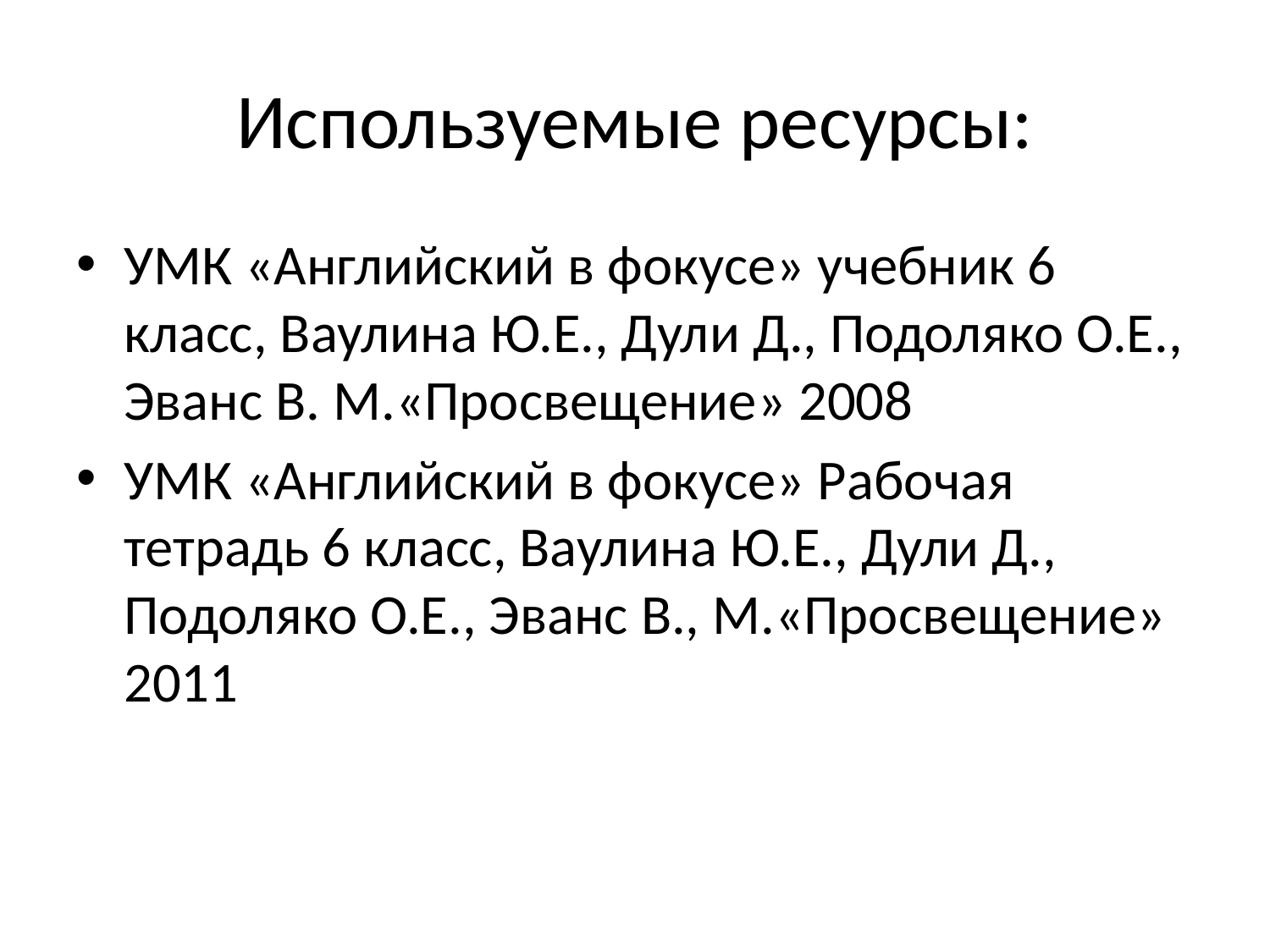

# Используемые ресурсы:
УМК «Английский в фокусе» учебник 6 класс, Ваулина Ю.Е., Дули Д., Подоляко О.Е., Эванс В. М.«Просвещение» 2008
УМК «Английский в фокусе» Рабочая тетрадь 6 класс, Ваулина Ю.Е., Дули Д., Подоляко О.Е., Эванс В., М.«Просвещение» 2011